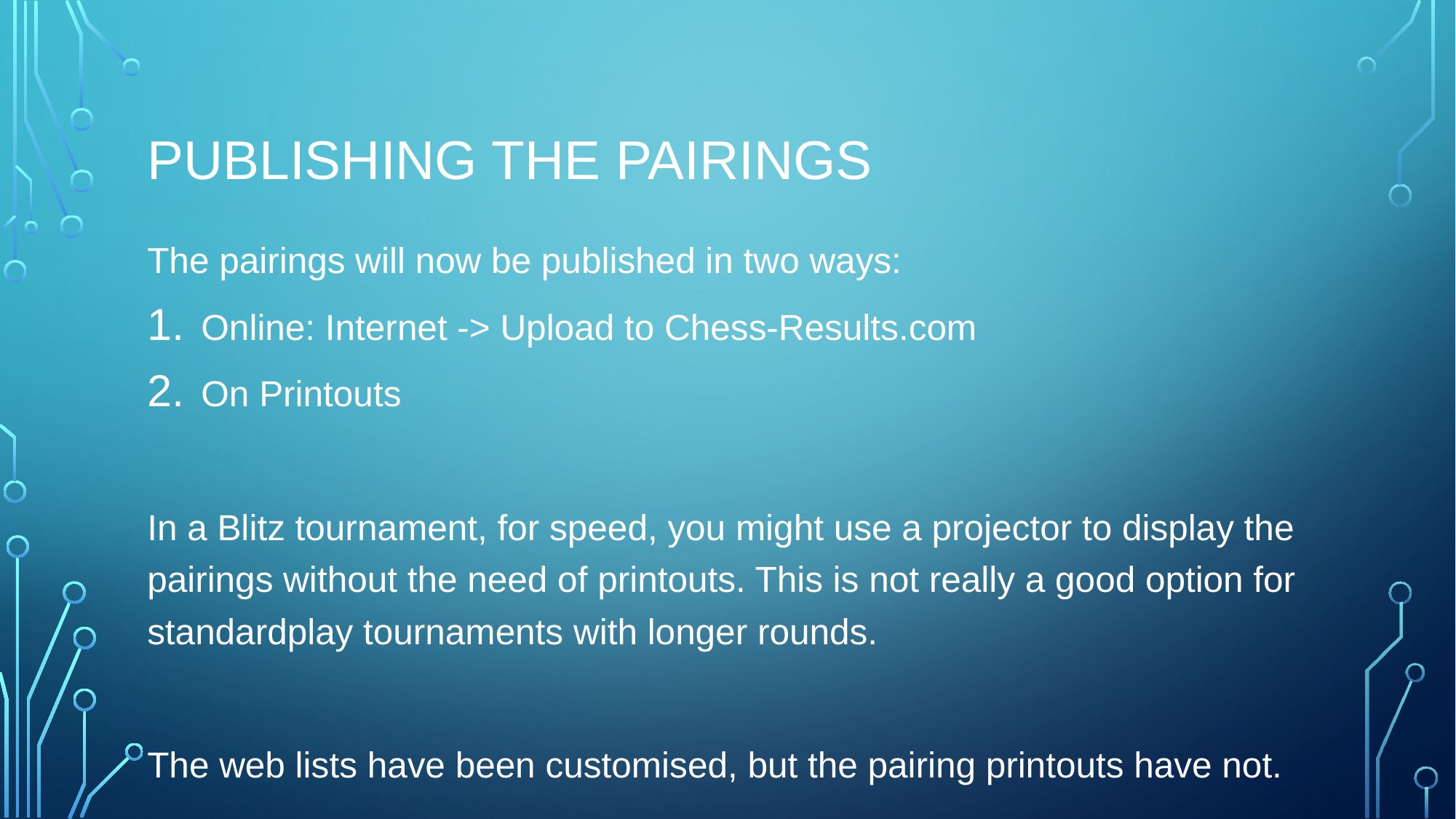

# Publishing the pairings
The pairings will now be published in two ways:
Online: Internet -> Upload to Chess-Results.com
On Printouts

In a Blitz tournament, for speed, you might use a projector to display the pairings without the need of printouts. This is not really a good option for standardplay tournaments with longer rounds.

The web lists have been customised, but the pairing printouts have not.